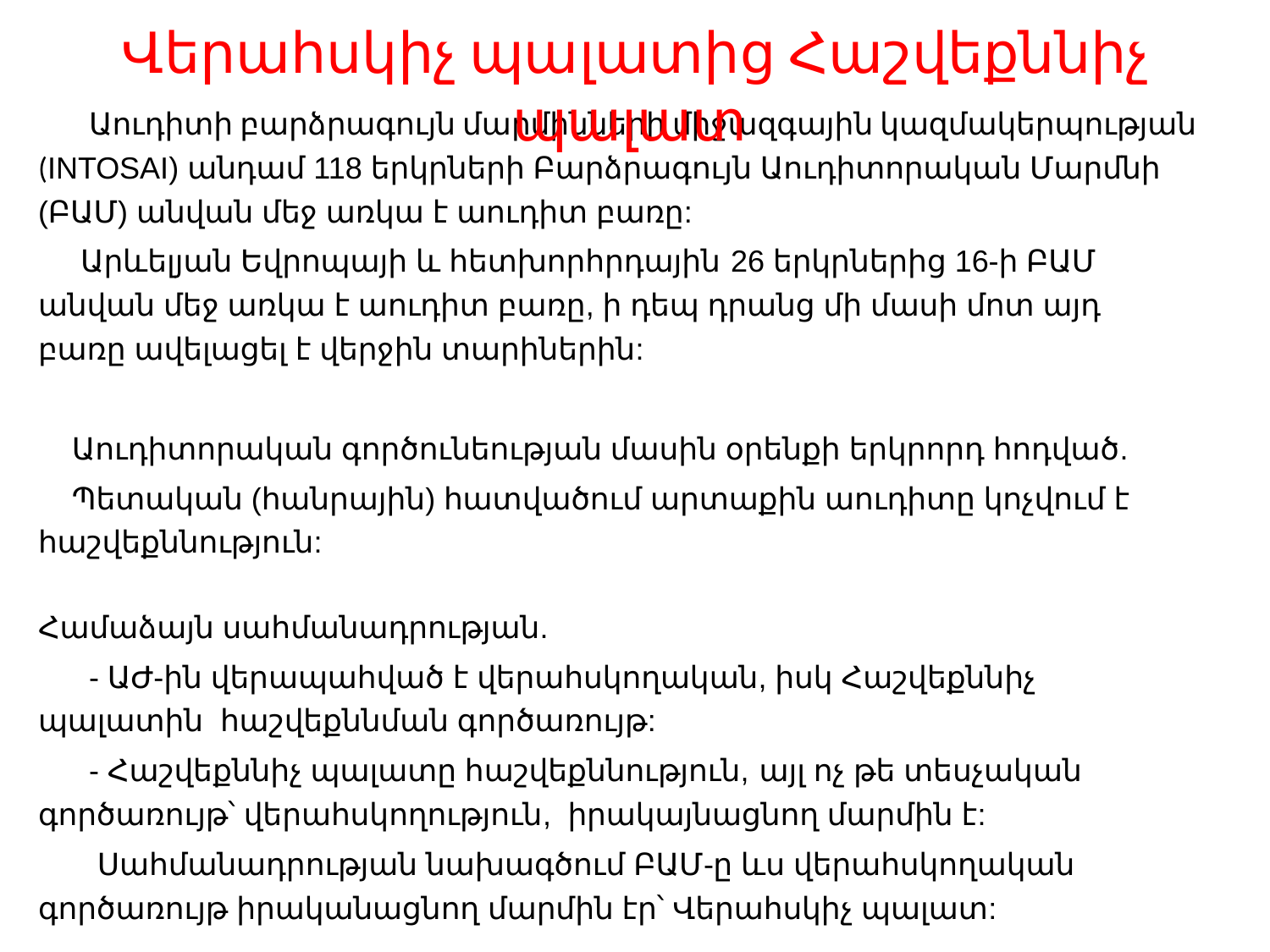

Վերահսկիչ պալատից Հաշվեքննիչ պալատ
      Աուդիտի բարձրագույն մարմինների միջազգային կազմակերպության (INTOSAI) անդամ 118 երկրների Բարձրագույն Աուդիտորական Մարմնի (ԲԱՄ) անվան մեջ առկա է աուդիտ բառը:
     Արևելյան Եվրոպայի և հետխորհրդային 26 երկրներից 16-ի ԲԱՄ անվան մեջ առկա է աուդիտ բառը, ի դեպ դրանց մի մասի մոտ այդ բառը ավելացել է վերջին տարիներին:

    Աուդիտորական գործունեության մասին օրենքի երկրորդ հոդված.
    Պետական (հանրային) հատվածում արտաքին աուդիտը կոչվում է հաշվեքննություն:

Համաձայն սահմանադրության.
      - ԱԺ-ին վերապահված է վերահսկողական, իսկ Հաշվեքննիչ պալատին  հաշվեքննման գործառույթ:
      - Հաշվեքննիչ պալատը հաշվեքննություն, այլ ոչ թե տեսչական գործառույթ՝ վերահսկողություն,  իրակայնացնող մարմին է:
       Սահմանադրության նախագծում ԲԱՄ-ը ևս վերահսկողական գործառույթ իրականացնող մարմին էր՝ Վերահսկիչ պալատ: